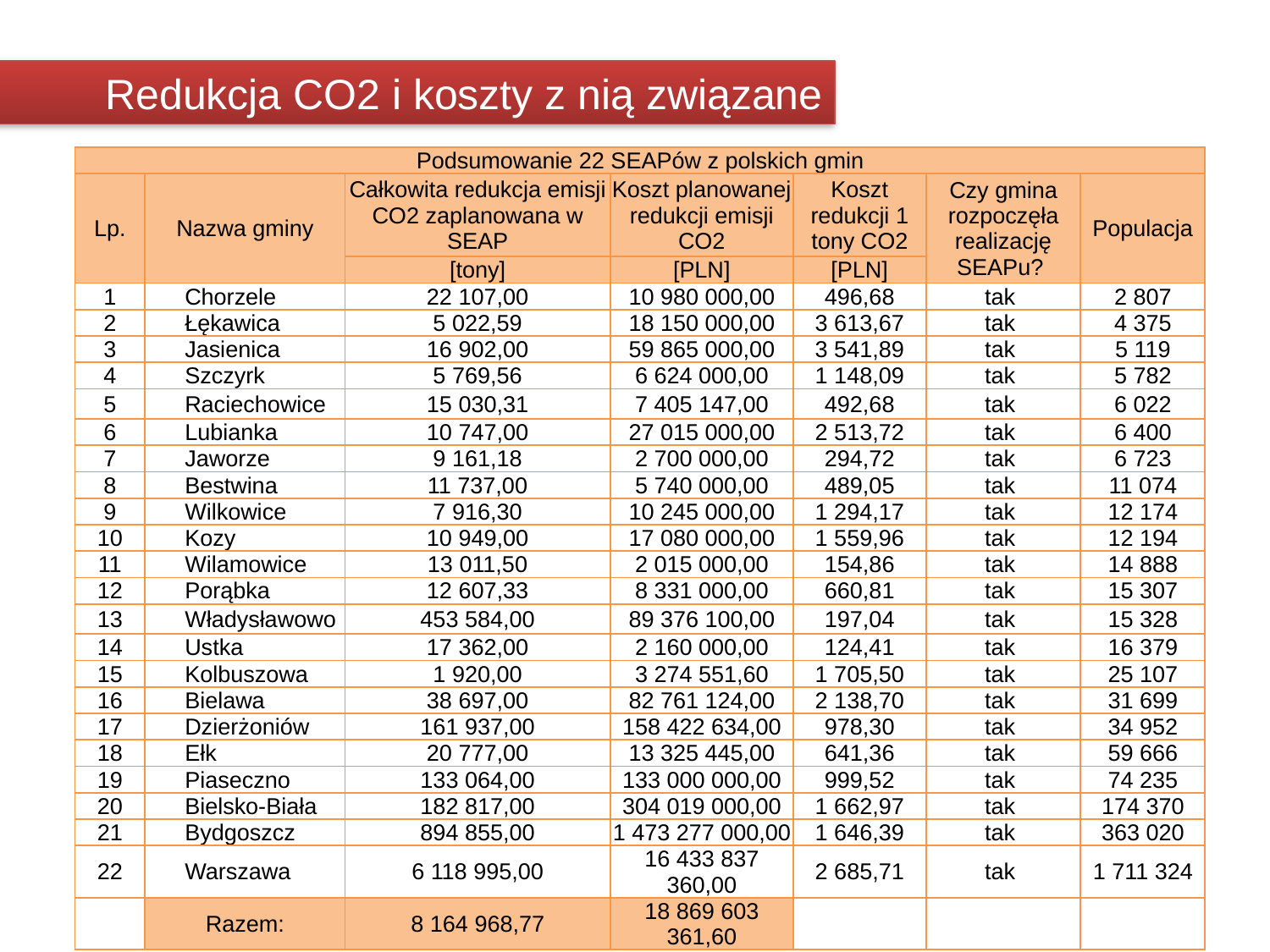

Redukcja CO2 i koszty z nią związane
| Podsumowanie 22 SEAPów z polskich gmin |  |  |  |  |  |  |
| --- | --- | --- | --- | --- | --- | --- |
| Lp. | Nazwa gminy | Całkowita redukcja emisji CO2 zaplanowana w SEAP | Koszt planowanej redukcji emisji CO2 | Koszt redukcji 1 tony CO2 | Czy gmina rozpoczęła realizację SEAPu? | Populacja |
|  |  | [tony] | [PLN] | [PLN] |  |  |
| 1 | Chorzele | 22 107,00 | 10 980 000,00 | 496,68 | tak | 2 807 |
| 2 | Łękawica | 5 022,59 | 18 150 000,00 | 3 613,67 | tak | 4 375 |
| 3 | Jasienica | 16 902,00 | 59 865 000,00 | 3 541,89 | tak | 5 119 |
| 4 | Szczyrk | 5 769,56 | 6 624 000,00 | 1 148,09 | tak | 5 782 |
| 5 | Raciechowice | 15 030,31 | 7 405 147,00 | 492,68 | tak | 6 022 |
| 6 | Lubianka | 10 747,00 | 27 015 000,00 | 2 513,72 | tak | 6 400 |
| 7 | Jaworze | 9 161,18 | 2 700 000,00 | 294,72 | tak | 6 723 |
| 8 | Bestwina | 11 737,00 | 5 740 000,00 | 489,05 | tak | 11 074 |
| 9 | Wilkowice | 7 916,30 | 10 245 000,00 | 1 294,17 | tak | 12 174 |
| 10 | Kozy | 10 949,00 | 17 080 000,00 | 1 559,96 | tak | 12 194 |
| 11 | Wilamowice | 13 011,50 | 2 015 000,00 | 154,86 | tak | 14 888 |
| 12 | Porąbka | 12 607,33 | 8 331 000,00 | 660,81 | tak | 15 307 |
| 13 | Władysławowo | 453 584,00 | 89 376 100,00 | 197,04 | tak | 15 328 |
| 14 | Ustka | 17 362,00 | 2 160 000,00 | 124,41 | tak | 16 379 |
| 15 | Kolbuszowa | 1 920,00 | 3 274 551,60 | 1 705,50 | tak | 25 107 |
| 16 | Bielawa | 38 697,00 | 82 761 124,00 | 2 138,70 | tak | 31 699 |
| 17 | Dzierżoniów | 161 937,00 | 158 422 634,00 | 978,30 | tak | 34 952 |
| 18 | Ełk | 20 777,00 | 13 325 445,00 | 641,36 | tak | 59 666 |
| 19 | Piaseczno | 133 064,00 | 133 000 000,00 | 999,52 | tak | 74 235 |
| 20 | Bielsko-Biała | 182 817,00 | 304 019 000,00 | 1 662,97 | tak | 174 370 |
| 21 | Bydgoszcz | 894 855,00 | 1 473 277 000,00 | 1 646,39 | tak | 363 020 |
| 22 | Warszawa | 6 118 995,00 | 16 433 837 360,00 | 2 685,71 | tak | 1 711 324 |
|  | Razem: | 8 164 968,77 | 18 869 603 361,60 |  |  |  |